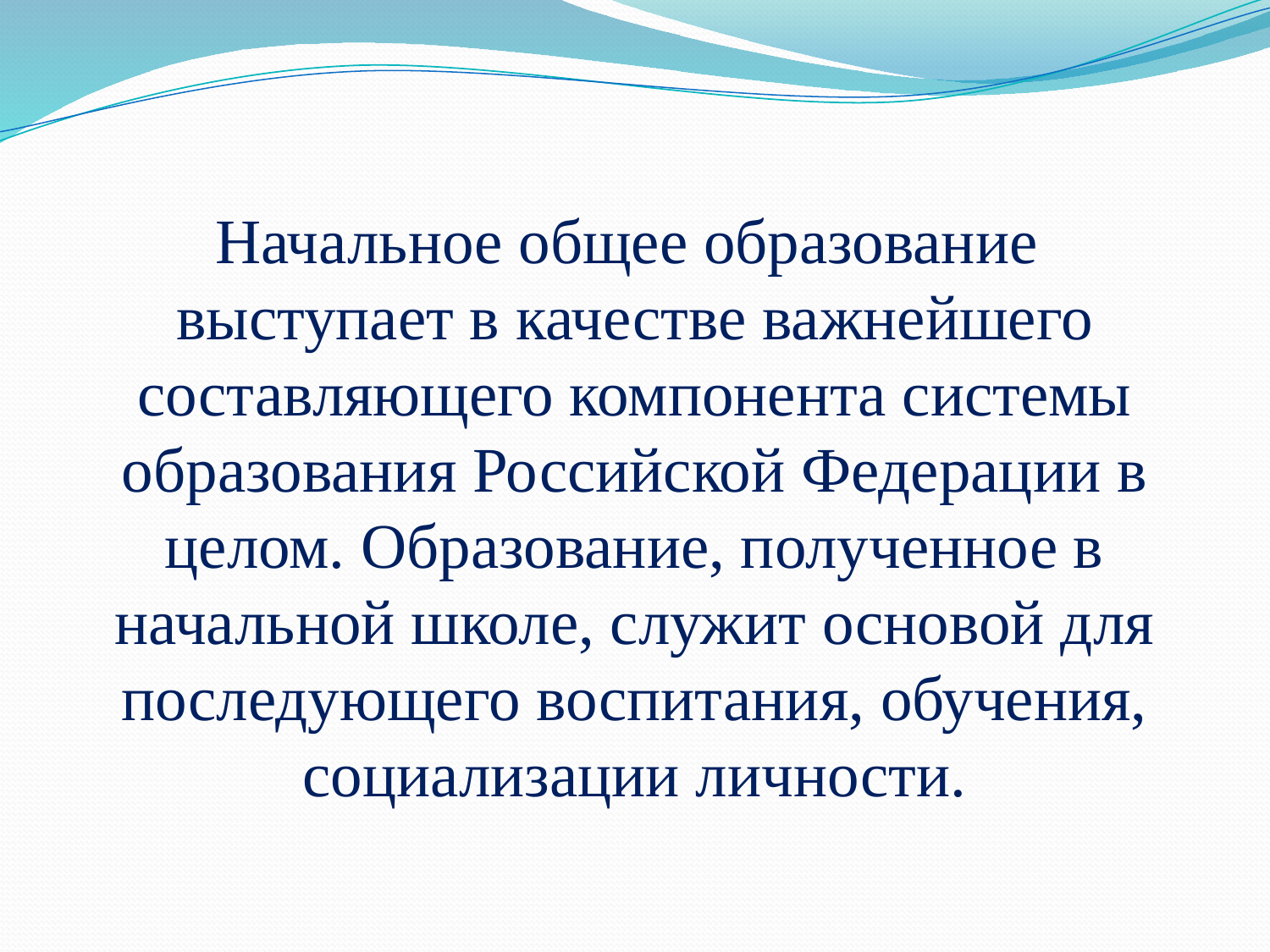

# Начальное общее образование выступает в качестве важнейшего составляющего компонента системы образования Российской Федерации в целом. Образование, полученное в начальной школе, служит основой для последующего воспитания, обучения, социализации личности.